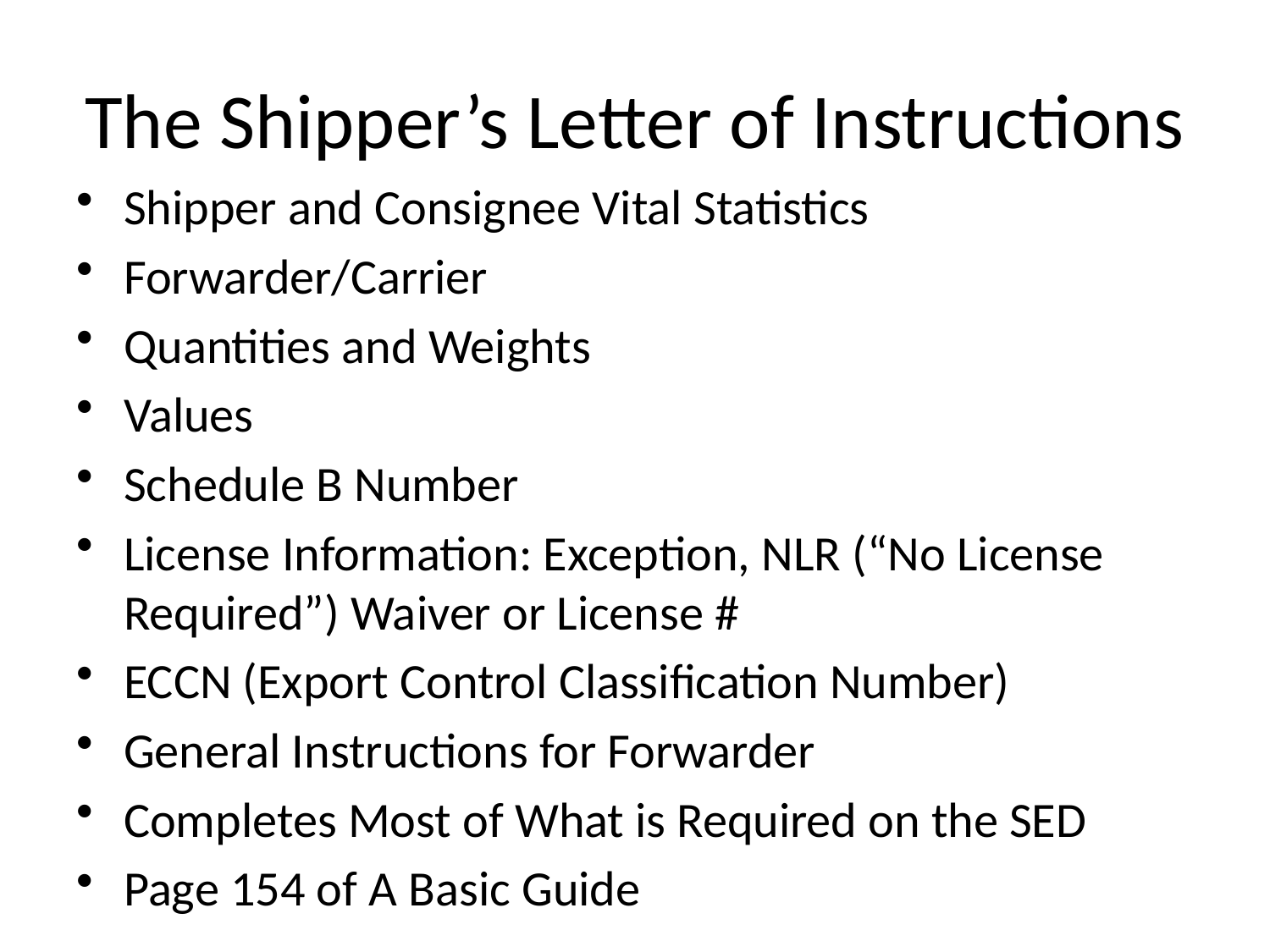

# The Shipper’s Letter of Instructions
Shipper and Consignee Vital Statistics
Forwarder/Carrier
Quantities and Weights
Values
Schedule B Number
License Information: Exception, NLR (“No License Required”) Waiver or License #
ECCN (Export Control Classification Number)
General Instructions for Forwarder
Completes Most of What is Required on the SED
Page 154 of A Basic Guide